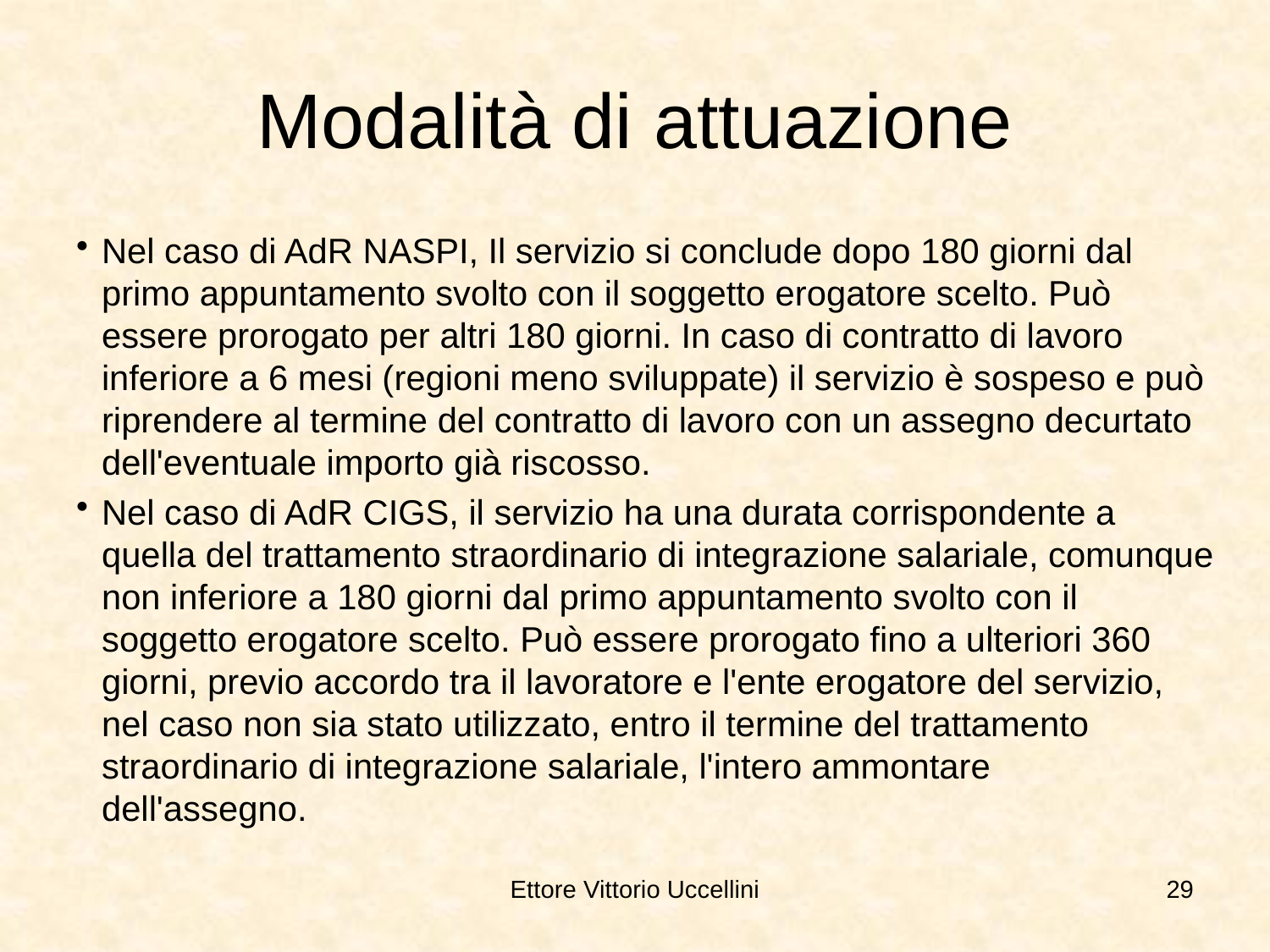

# Modalità di attuazione
Nel caso di AdR NASPI, Il servizio si conclude dopo 180 giorni dal primo appuntamento svolto con il soggetto erogatore scelto. Può essere prorogato per altri 180 giorni. In caso di contratto di lavoro inferiore a 6 mesi (regioni meno sviluppate) il servizio è sospeso e può riprendere al termine del contratto di lavoro con un assegno decurtato dell'eventuale importo già riscosso.
Nel caso di AdR CIGS, il servizio ha una durata corrispondente a quella del trattamento straordinario di integrazione salariale, comunque non inferiore a 180 giorni dal primo appuntamento svolto con il soggetto erogatore scelto. Può essere prorogato fino a ulteriori 360 giorni, previo accordo tra il lavoratore e l'ente erogatore del servizio, nel caso non sia stato utilizzato, entro il termine del trattamento straordinario di integrazione salariale, l'intero ammontare dell'assegno.

Ettore Vittorio Uccellini
29